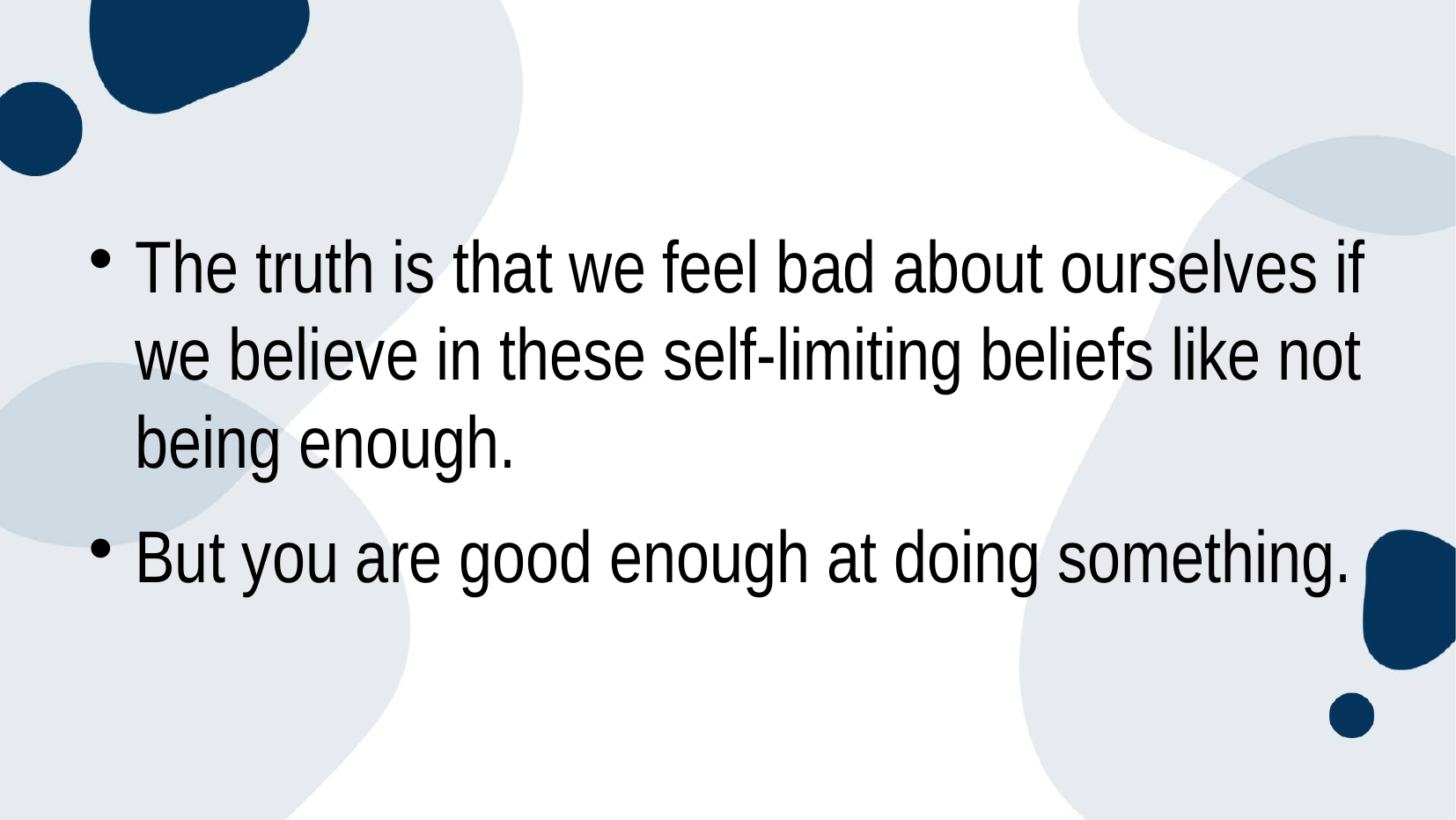

#
The truth is that we feel bad about ourselves if we believe in these self-limiting beliefs like not being enough.
But you are good enough at doing something.